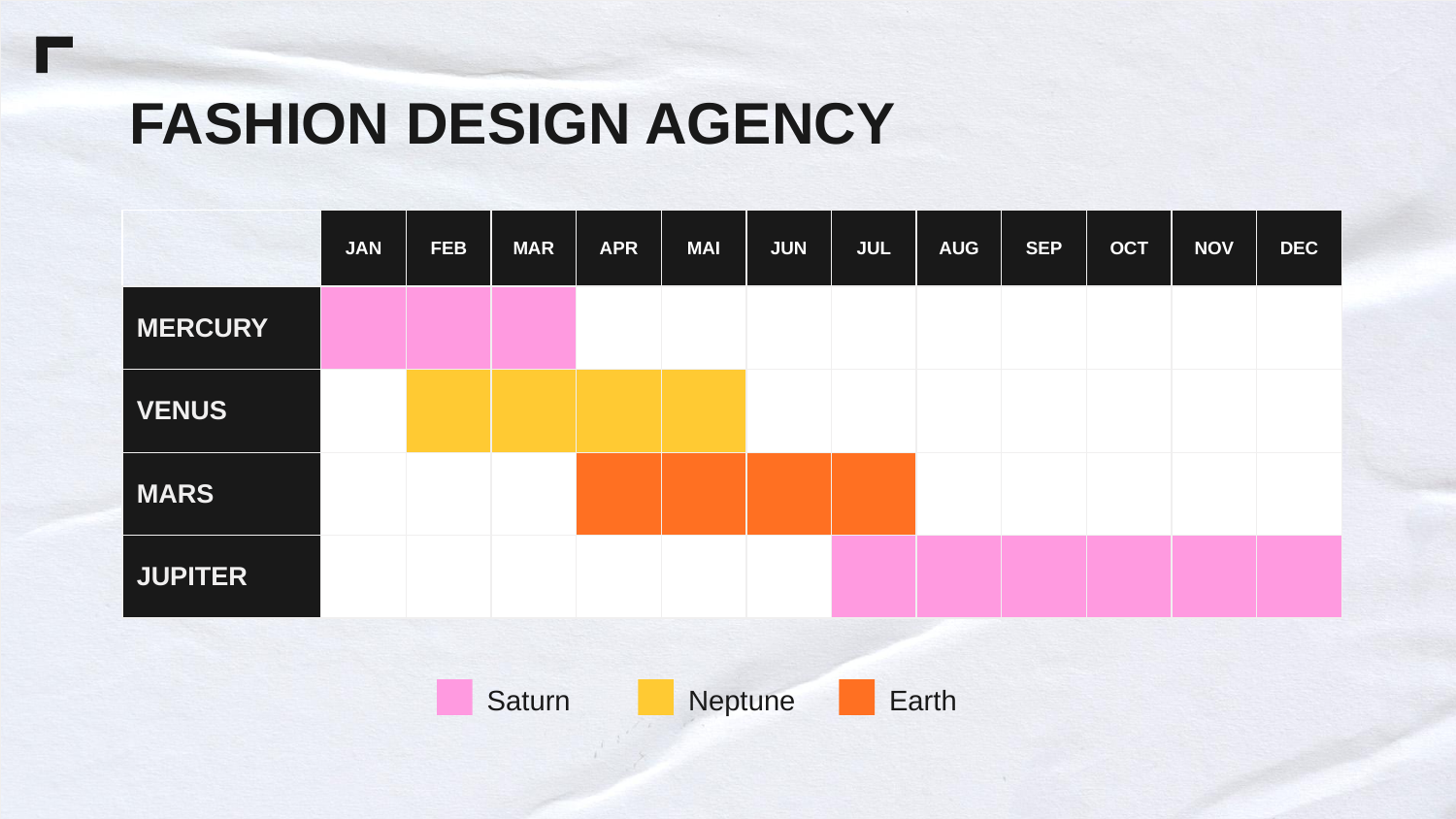

# FASHION DESIGN AGENCY
|  | JAN | FEB | MAR | APR | MAI | JUN | JUL | AUG | SEP | OCT | NOV | DEC |
| --- | --- | --- | --- | --- | --- | --- | --- | --- | --- | --- | --- | --- |
| MERCURY |  |  |  |  |  |  |  |  |  |  |  |  |
| VENUS |  |  |  |  |  |  |  |  |  |  |  |  |
| MARS |  |  |  |  |  |  |  |  |  |  |  |  |
| JUPITER |  |  |  |  |  |  |  |  |  |  |  |  |
Saturn
Neptune
Earth